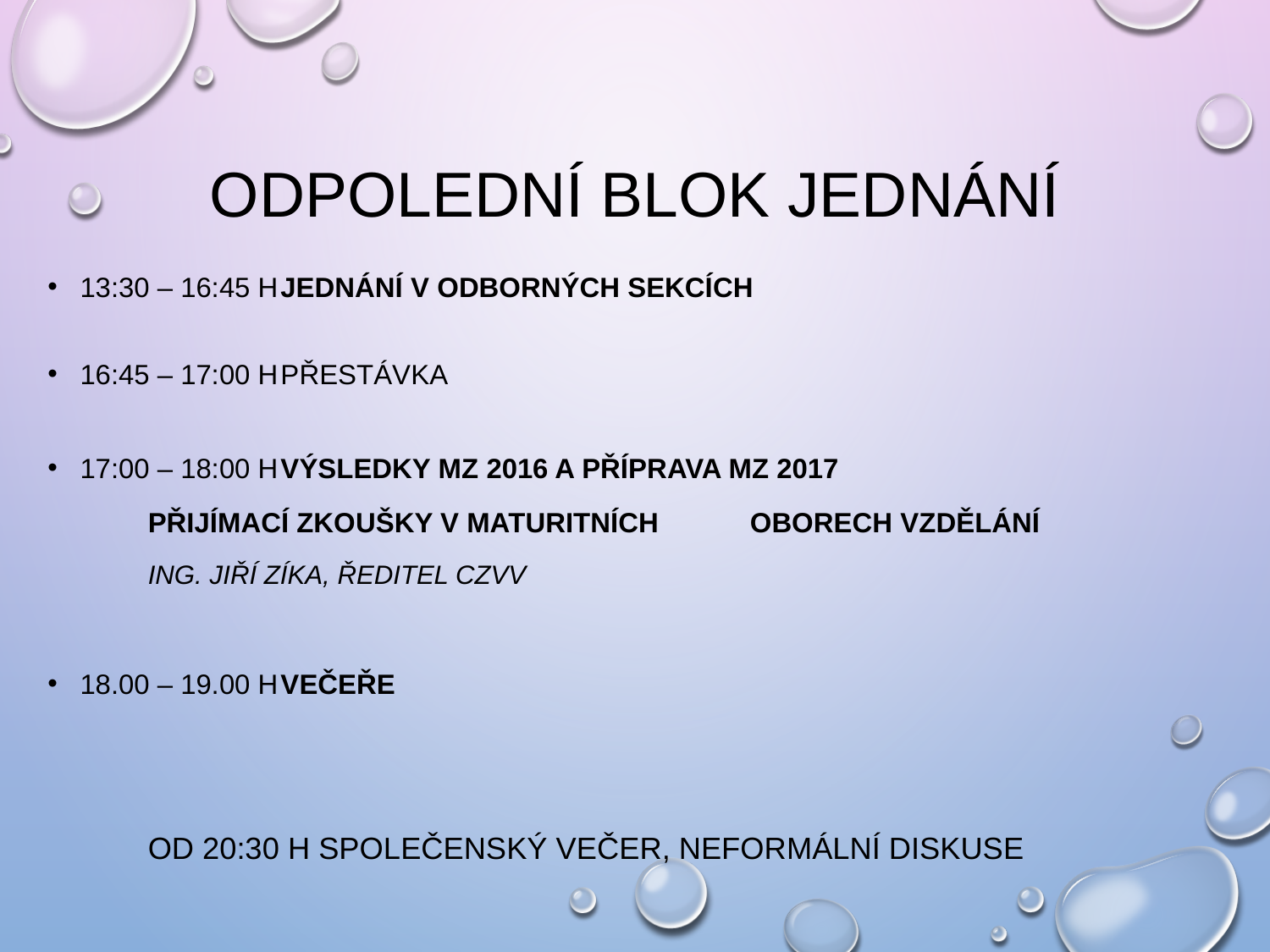

# Odpolední blok jednání
13:30 – 16:45 h	Jednání v odborných sekcích
16:45 – 17:00 h	Přestávka
17:00 – 18:00 h	Výsledky MZ 2016 a příprava MZ 2017
		Přijímací zkoušky v maturitních 						oborech vzdělání
		ing. Jiří Zíka, ředitel CZVV

18.00 – 19.00 h	Večeře

		Od 20:30 h SPOLEČENSKÝ VEČER, neformální diskuse